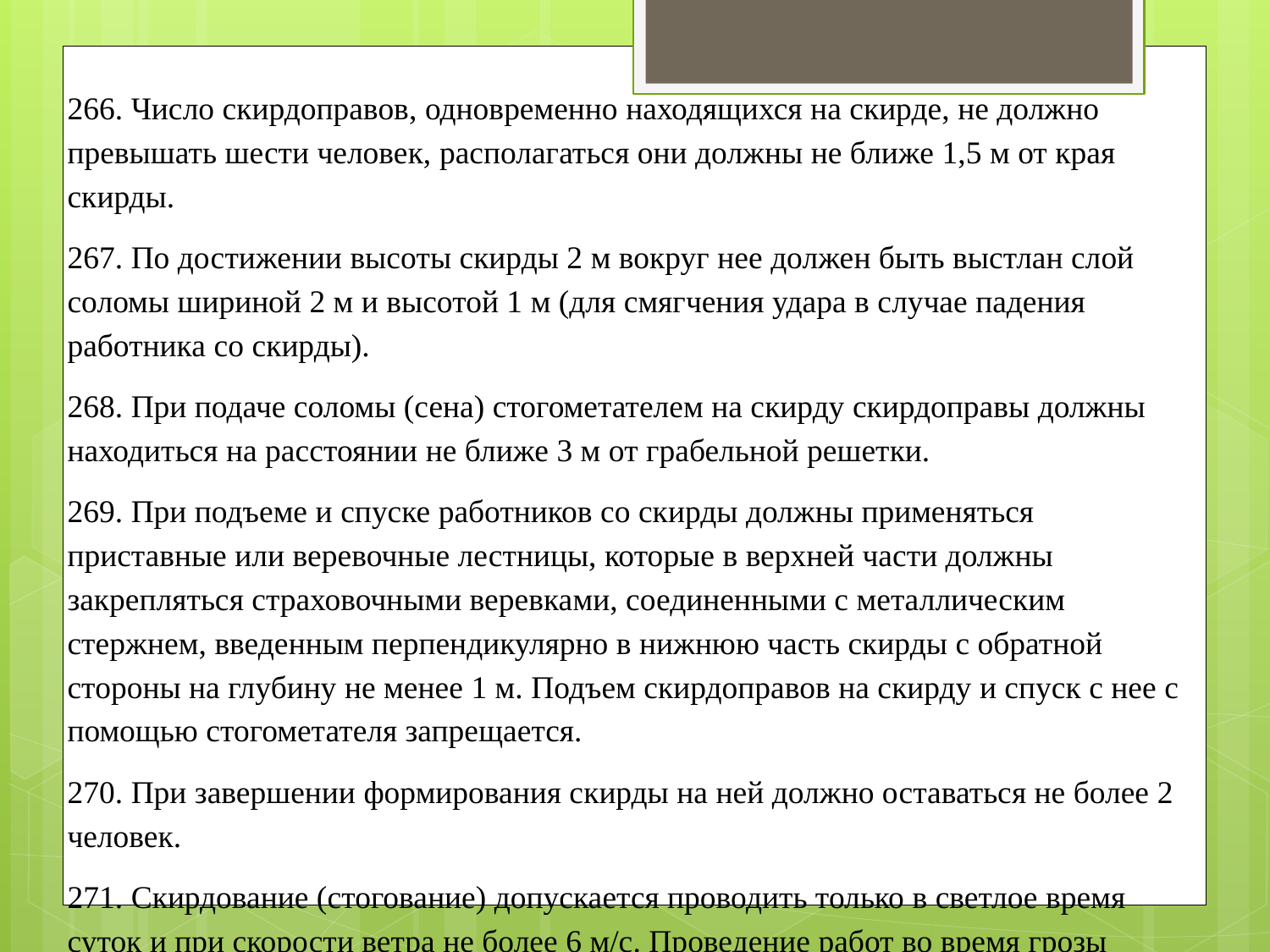

266. Число скирдоправов, одновременно находящихся на скирде, не должно превышать шести человек, располагаться они должны не ближе 1,5 м от края скирды.
267. По достижении высоты скирды 2 м вокруг нее должен быть выстлан слой соломы шириной 2 м и высотой 1 м (для смягчения удара в случае падения работника со скирды).
268. При подаче соломы (сена) стогометателем на скирду скирдоправы должны находиться на расстоянии не ближе 3 м от грабельной решетки.
269. При подъеме и спуске работников со скирды должны применяться приставные или веревочные лестницы, которые в верхней части должны закрепляться страховочными веревками, соединенными с металлическим стержнем, введенным перпендикулярно в нижнюю часть скирды с обратной стороны на глубину не менее 1 м. Подъем скирдоправов на скирду и спуск с нее с помощью стогометателя запрещается.
270. При завершении формирования скирды на ней должно оставаться не более 2 человек.
271. Скирдование (стогование) допускается проводить только в светлое время суток и при скорости ветра не более 6 м/с. Проведение работ во время грозы запрещается.